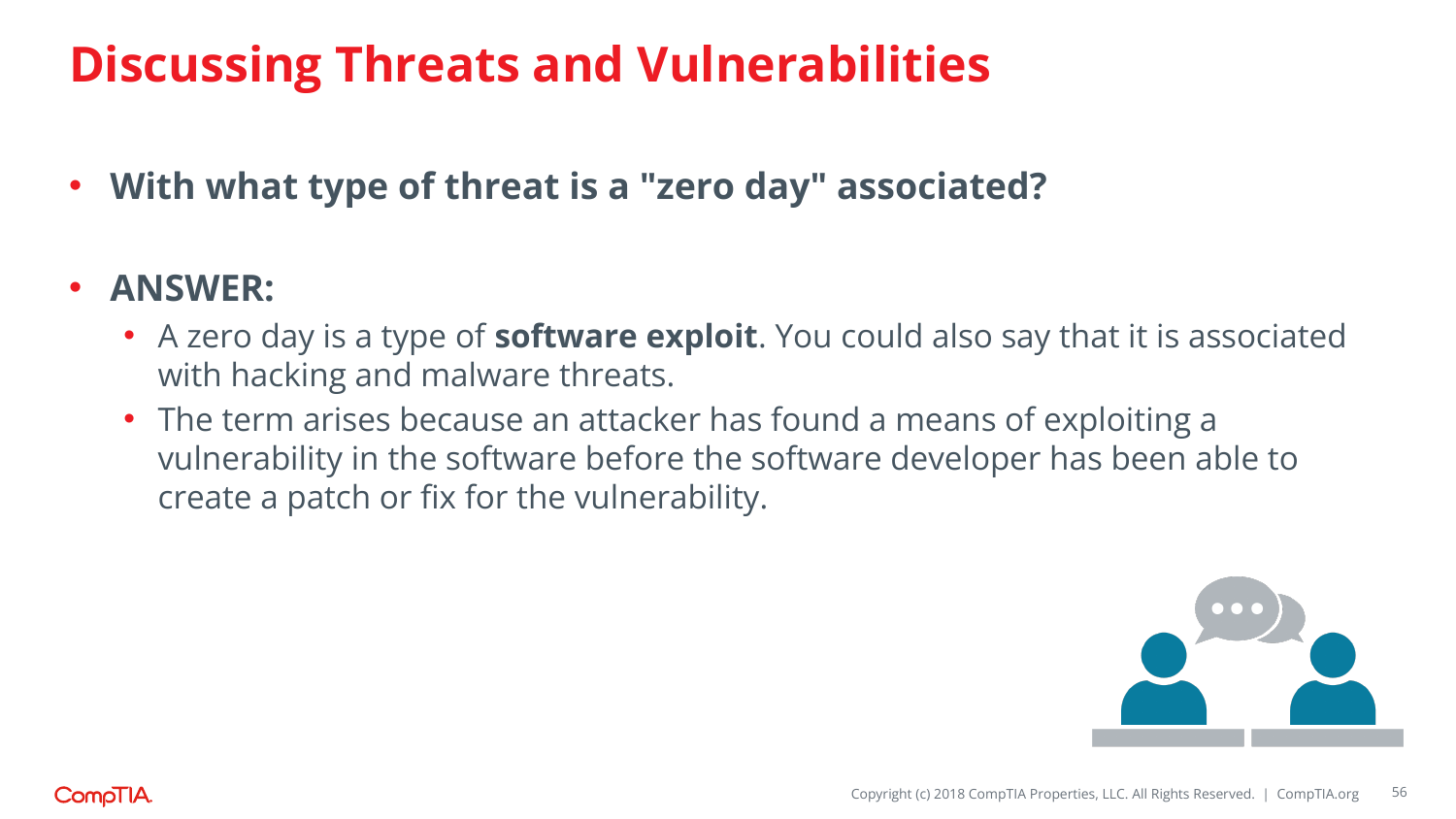

# Discussing Threats and Vulnerabilities
With what type of threat is a "zero day" associated?

ANSWER:
A zero day is a type of software exploit. You could also say that it is associated with hacking and malware threats.
The term arises because an attacker has found a means of exploiting a vulnerability in the software before the software developer has been able to create a patch or fix for the vulnerability.
56